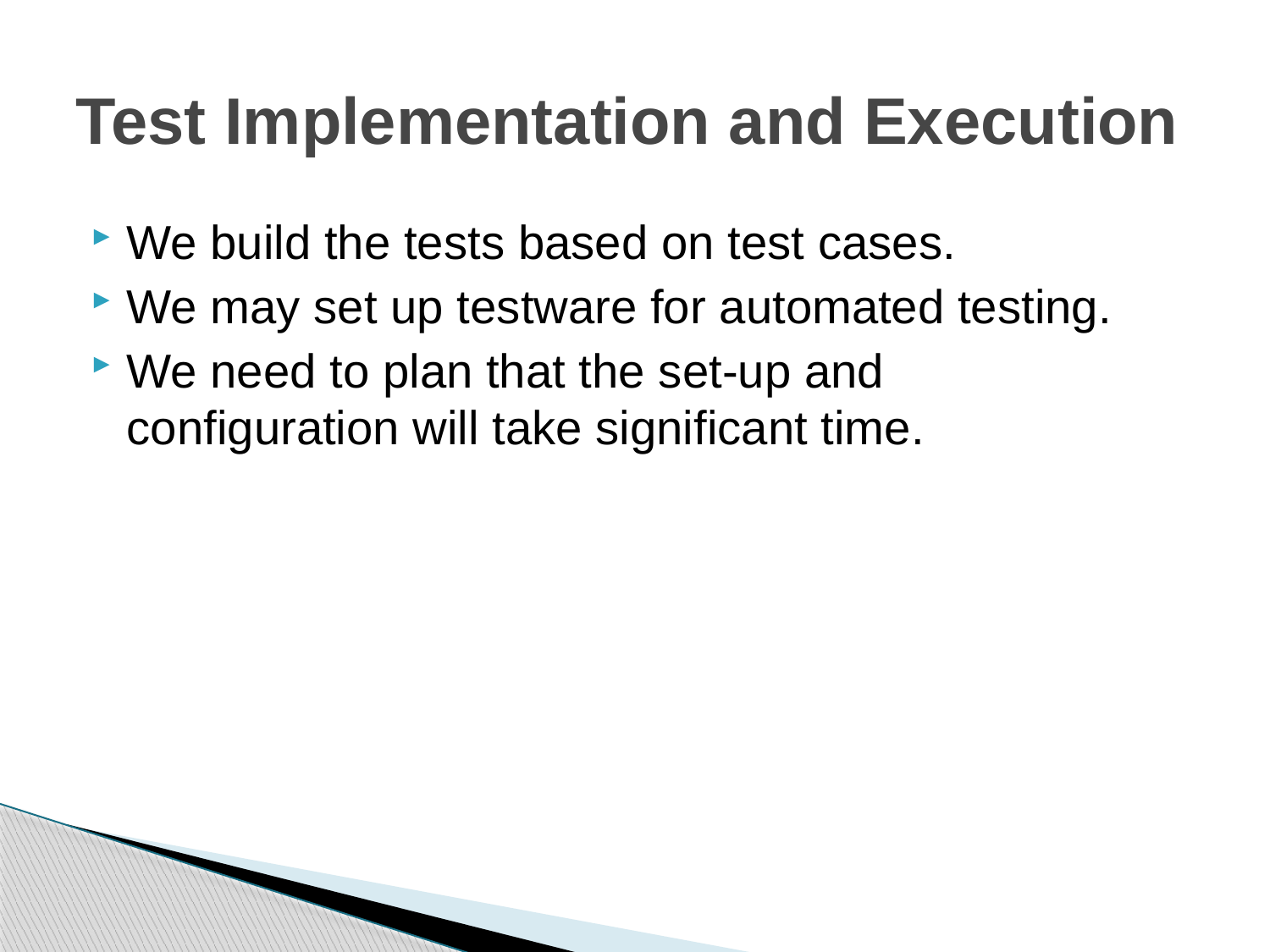

# Test Implementation and Execution
We build the tests based on test cases.
We may set up testware for automated testing.
We need to plan that the set-up and configuration will take significant time.